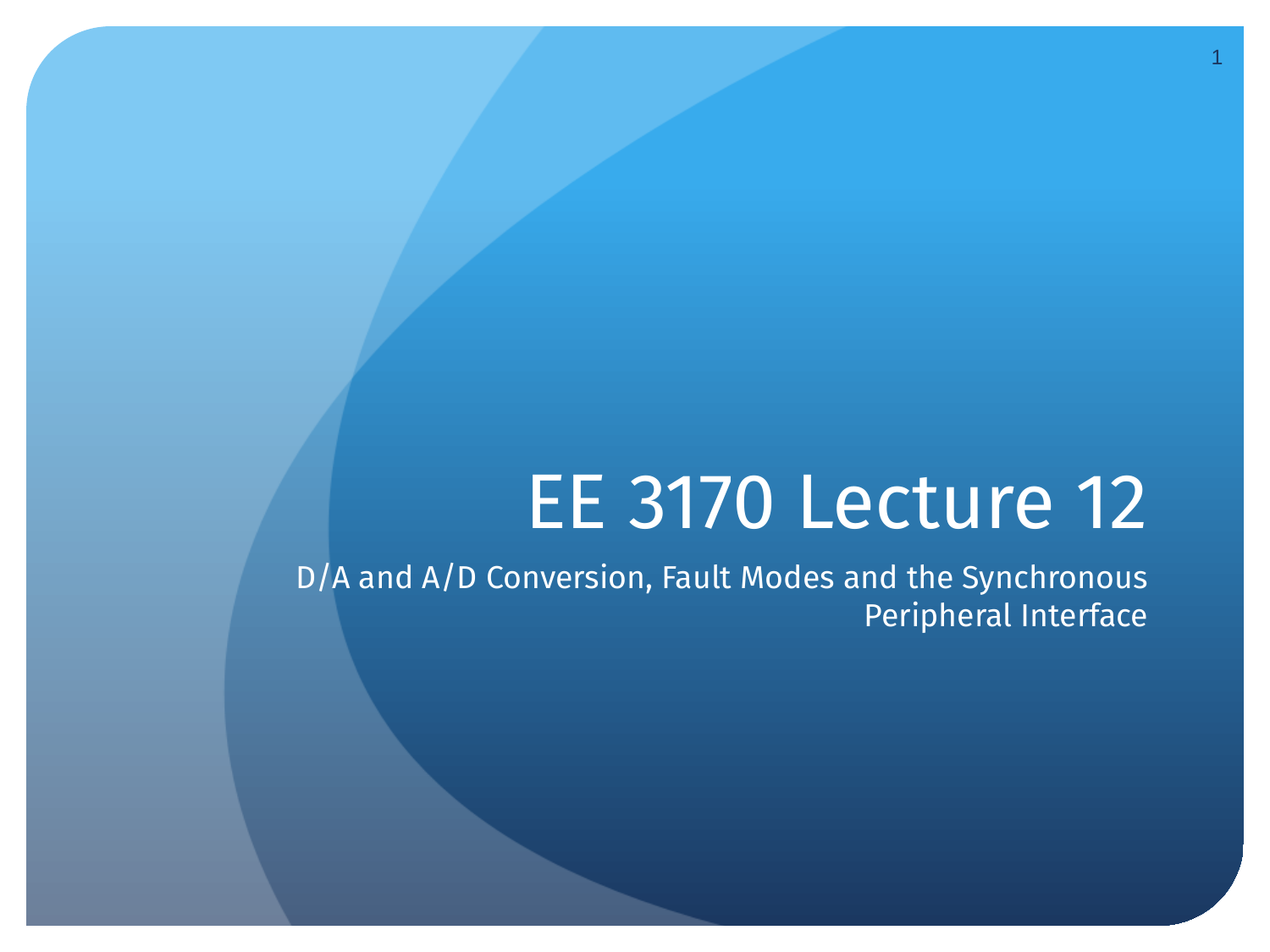

1
# EE 3170 Lecture 12
D/A and A/D Conversion, Fault Modes and the Synchronous Peripheral Interface